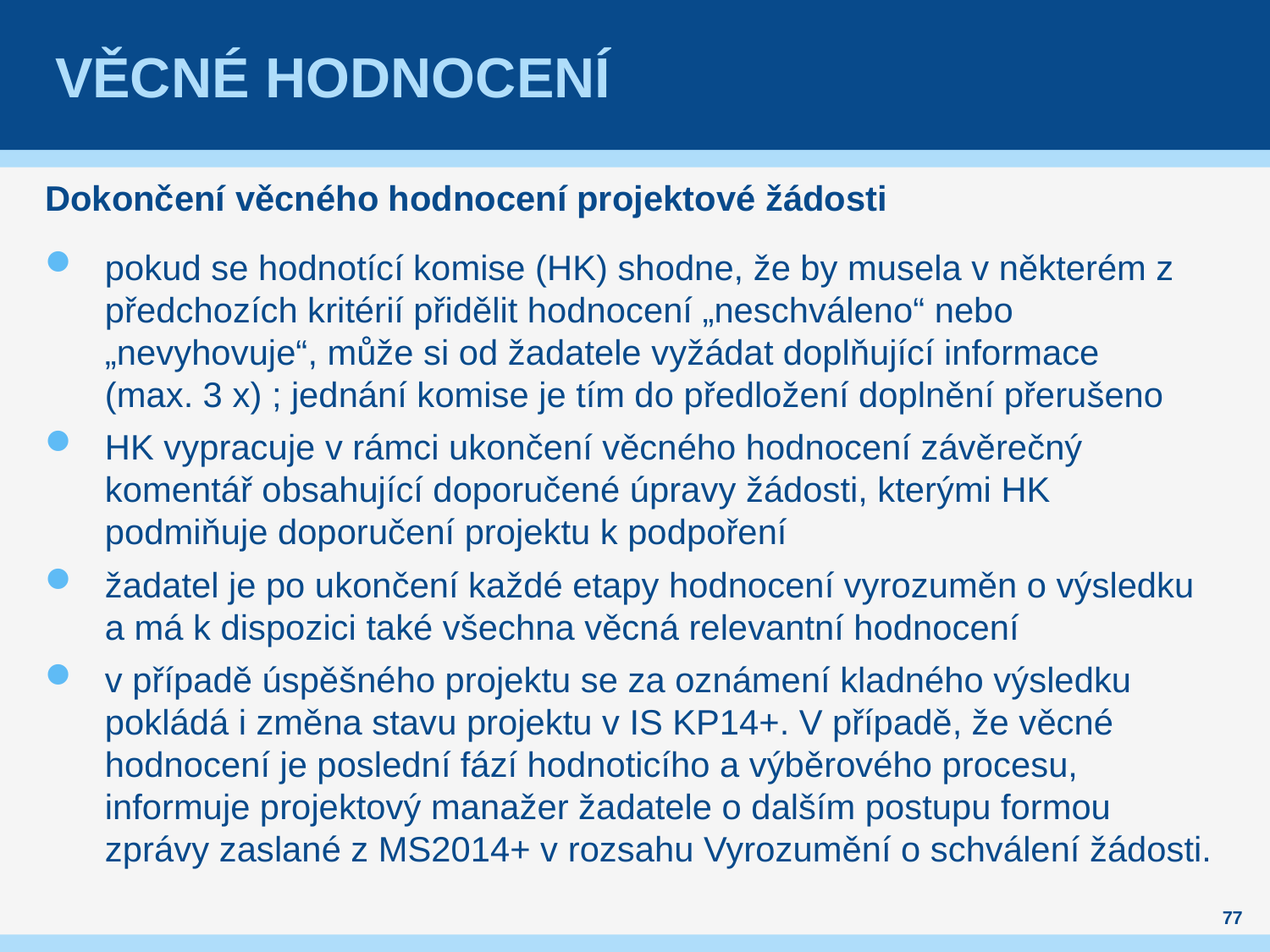

# věcné hodnocení
Dokončení věcného hodnocení projektové žádosti
pokud se hodnotící komise (HK) shodne, že by musela v některém z předchozích kritérií přidělit hodnocení „neschváleno“ nebo „nevyhovuje“, může si od žadatele vyžádat doplňující informace     (max. 3 x) ; jednání komise je tím do předložení doplnění přerušeno
HK vypracuje v rámci ukončení věcného hodnocení závěrečný komentář obsahující doporučené úpravy žádosti, kterými HK podmiňuje doporučení projektu k podpoření
žadatel je po ukončení každé etapy hodnocení vyrozuměn o výsledku a má k dispozici také všechna věcná relevantní hodnocení
v případě úspěšného projektu se za oznámení kladného výsledku pokládá i změna stavu projektu v IS KP14+. V případě, že věcné hodnocení je poslední fází hodnoticího a výběrového procesu, informuje projektový manažer žadatele o dalším postupu formou zprávy zaslané z MS2014+ v rozsahu Vyrozumění o schválení žádosti.

77